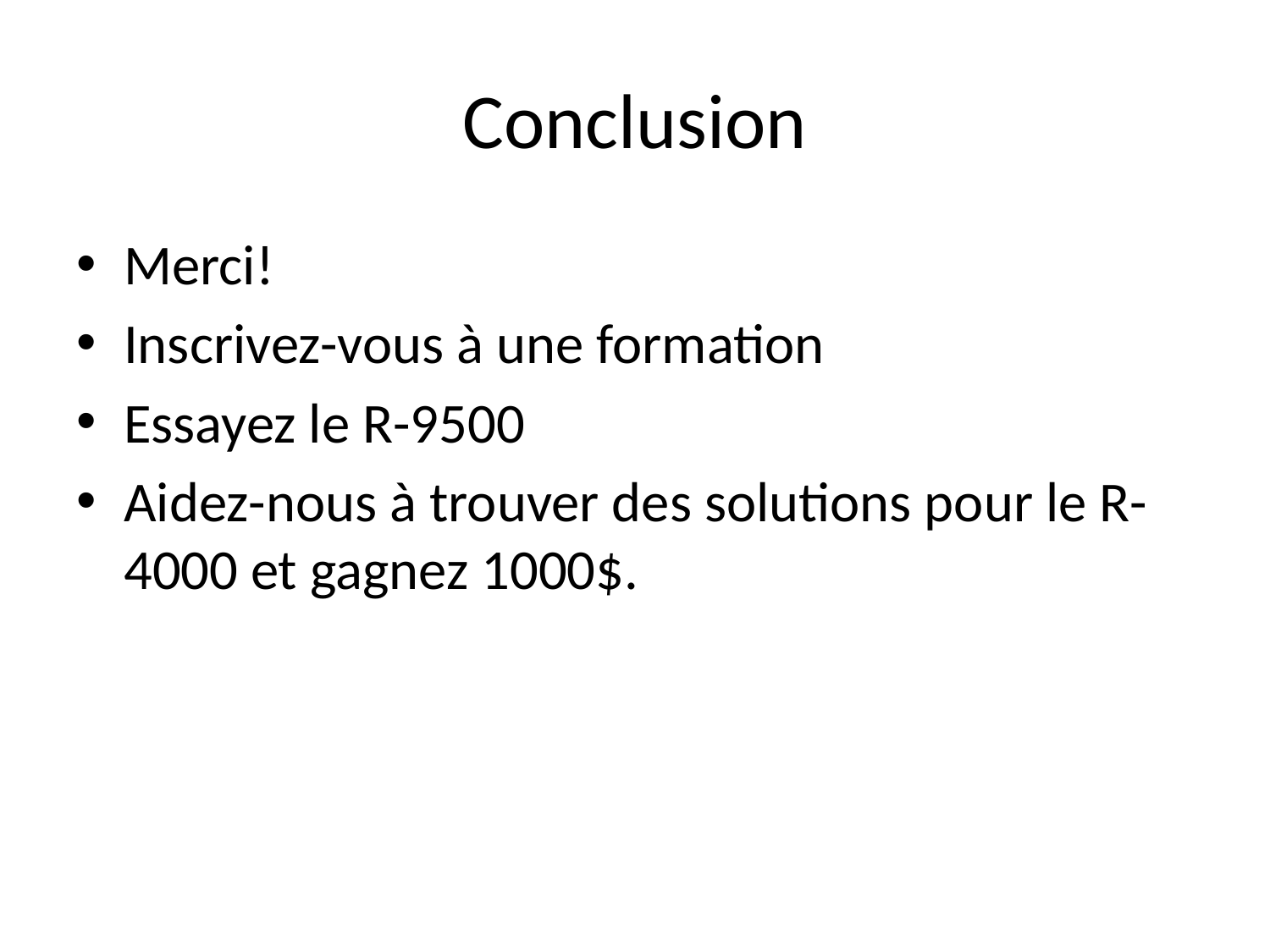

# Conclusion
Merci!
Inscrivez-vous à une formation
Essayez le R-9500
Aidez-nous à trouver des solutions pour le R-4000 et gagnez 1000$.